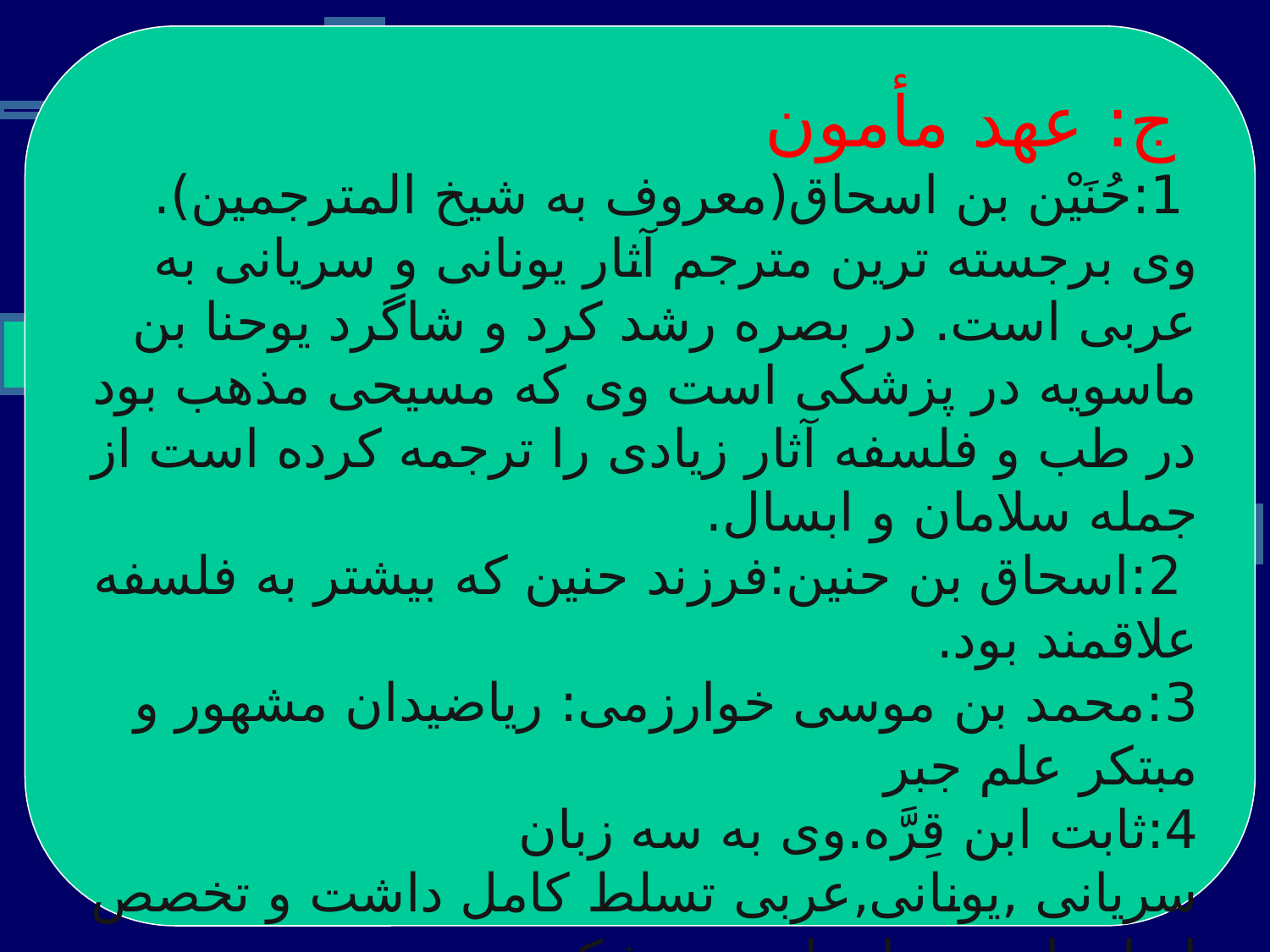

ج: عهد مأمون
 1:حُنَیْن بن اسحاق(معروف به شیخ المترجمین). وی برجسته ترین مترجم آثار یونانی و سریانی به عربی است. در بصره رشد کرد و شاگرد یوحنا بن ماسویه در پزشکی است وی که مسیحی مذهب بود در طب و فلسفه آثار زیادی را ترجمه کرده است از جمله سلامان و ابسال.
 2:اسحاق بن حنین:فرزند حنین که بیشتر به فلسفه علاقمند بود.
3:محمد بن موسی خوارزمی: ریاضیدان مشهور و مبتکر علم جبر
4:ثابت ابن قِرَّه.وی به سه زبان سریانی ,یونانی,عربی تسلط کامل داشت و تخصص اصلی او در ریاضیات و پزشکی بود.